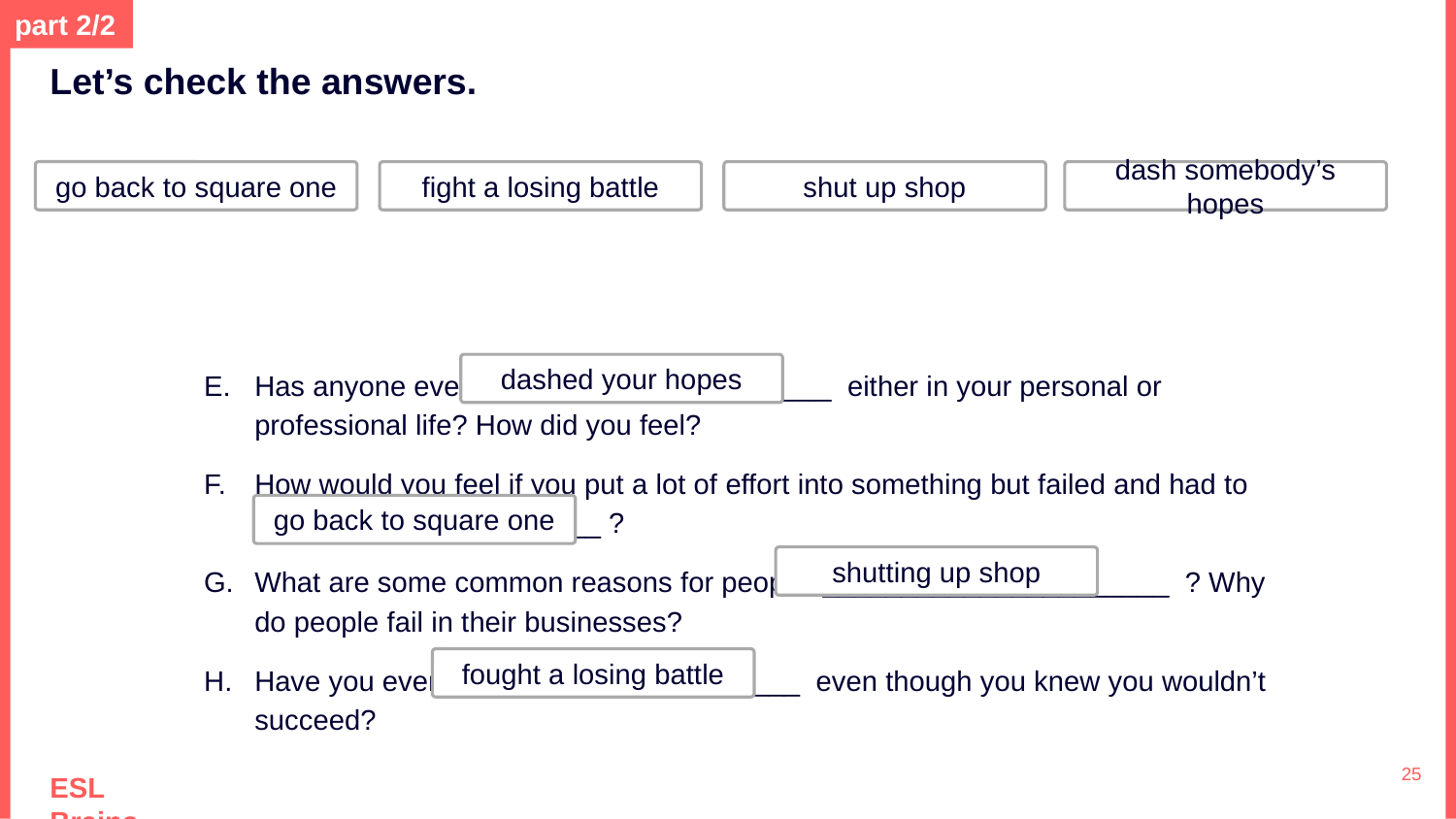

part 2/2
Let’s check the answers.
go back to square one
fight a losing battle
shut up shop
dash somebody’s hopes
Has anyone ever  ______________________  either in your personal or professional life? How did you feel?
How would you feel if you put a lot of effort into something but failed and had to ______________________ ?
What are some common reasons for people  ______________________  ? Why do people fail in their businesses?
Have you ever  ______________________  even though you knew you wouldn’t succeed?
dashed your hopes
go back to square one
shutting up shop
fought a losing battle
25